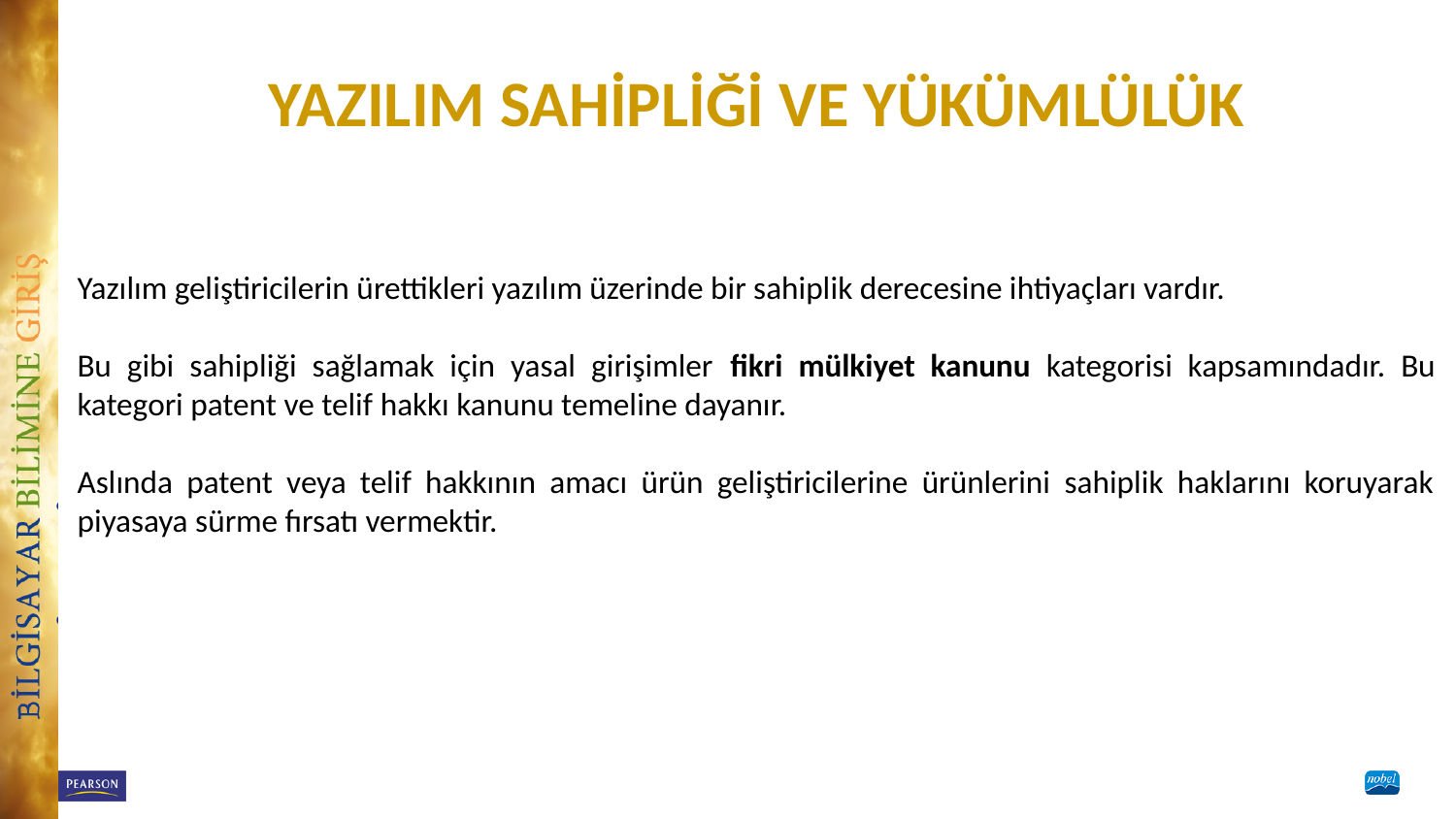

# YAZILIM SAHİPLİĞİ VE YÜKÜMLÜLÜK
Yazılım geliştiricilerin ürettikleri yazılım üzerinde bir sahiplik derecesine ihtiyaçları vardır.

Bu gibi sahipliği sağlamak için yasal girişimler fikri mülkiyet kanunu kategorisi kapsamındadır. Bu kategori patent ve telif hakkı kanunu temeline dayanır.

Aslında patent veya telif hakkının amacı ürün geliştiricilerine ürünlerini sahiplik haklarını koruyarak piyasaya sürme fırsatı vermektir.